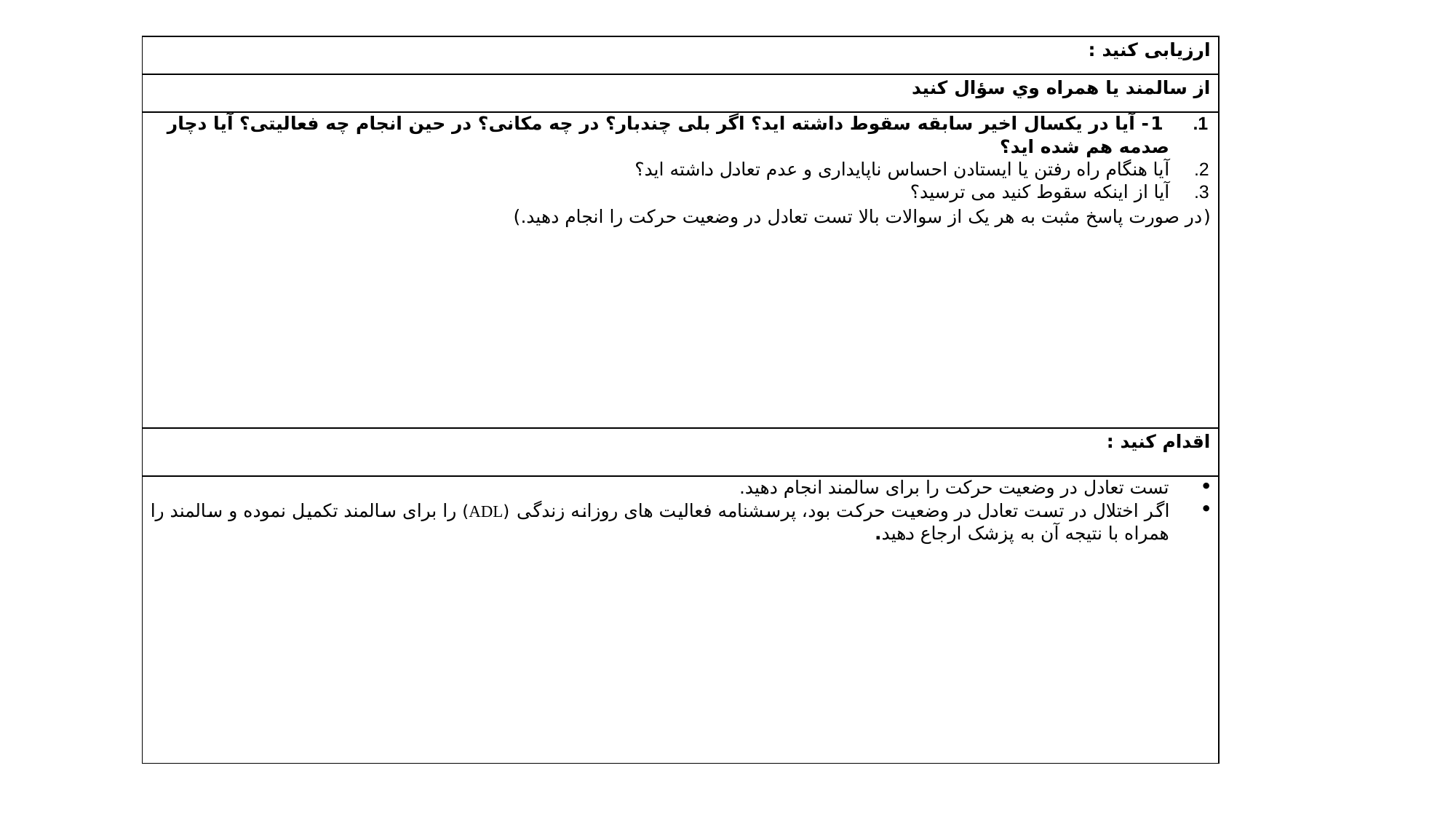

| ارزیابی کنید : |
| --- |
| از سالمند يا همراه وي سؤال كنيد |
| 1- آیا در یکسال اخیر سابقه سقوط داشته اید؟ اگر بلی چندبار؟ در چه مکانی؟ در حین انجام چه فعالیتی؟ آیا دچار صدمه هم شده اید؟ آیا هنگام راه رفتن یا ایستادن احساس ناپایداری و عدم تعادل داشته اید؟ آیا از اینکه سقوط کنید می ترسید؟ (در صورت پاسخ مثبت به هر یک از سوالات بالا تست تعادل در وضعیت حرکت را انجام دهید.) |
| اقدام کنید : |
| تست تعادل در وضعیت حرکت را برای سالمند انجام دهید. اگر اختلال در تست تعادل در وضعیت حرکت بود، پرسشنامه فعالیت های روزانه زندگی (ADL) را برای سالمند تکمیل نموده و سالمند را همراه با نتیجه آن به پزشک ارجاع دهید. |